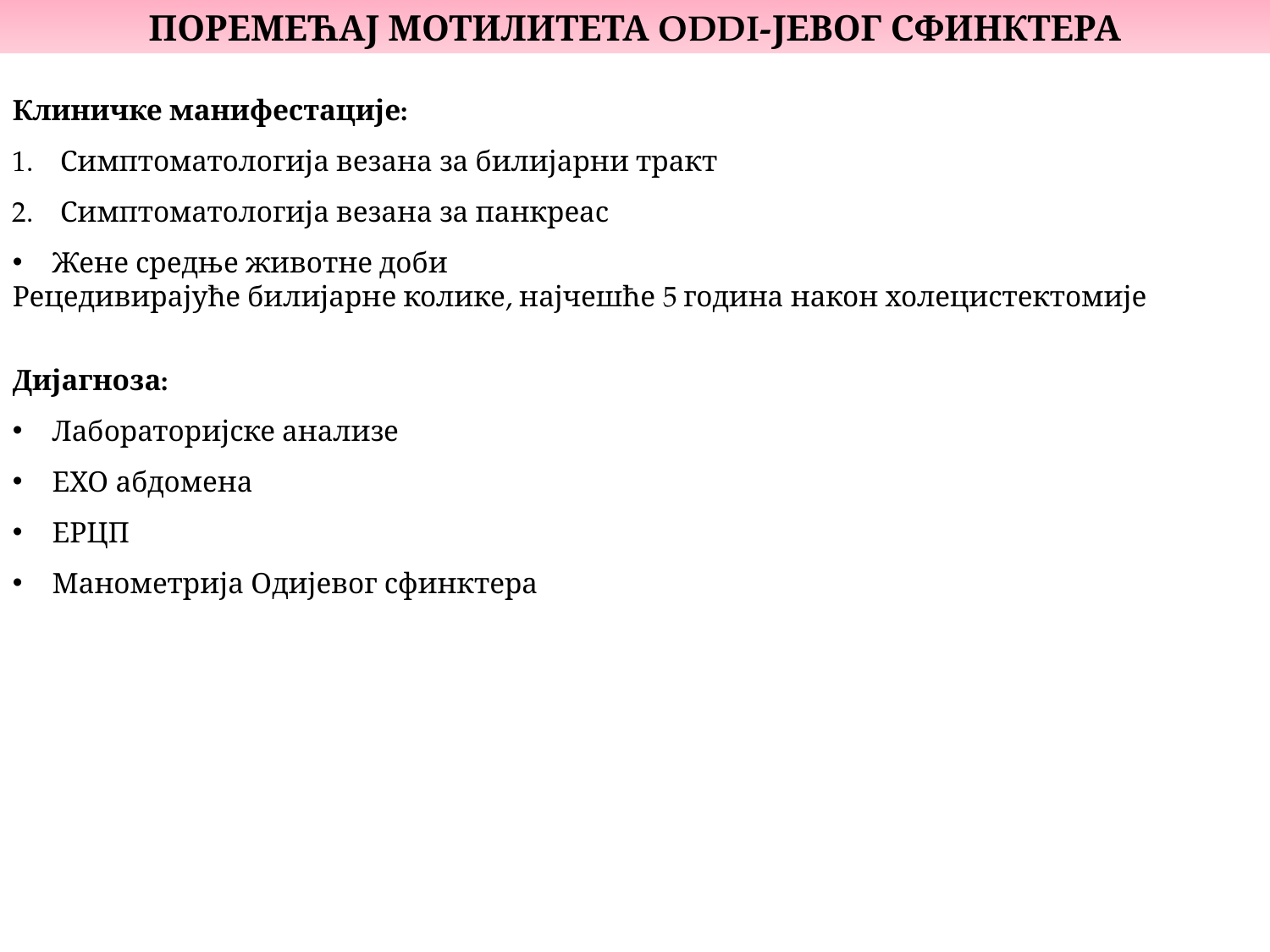

ПОРЕМЕЋАЈ МОТИЛИТЕТА ODDI-ЈЕВОГ СФИНКТЕРА
Клиничке манифестације:
Симптоматологија везана за билијарни тракт
Симптоматологија везана за панкреас
Жене средње животне доби
Рецедивирајуће билијарне колике, најчешће 5 година након холецистектомије

Дијагноза:
Лабораторијске анализе
ЕХО абдомена
ЕРЦП
Манометрија Одијевог сфинктера